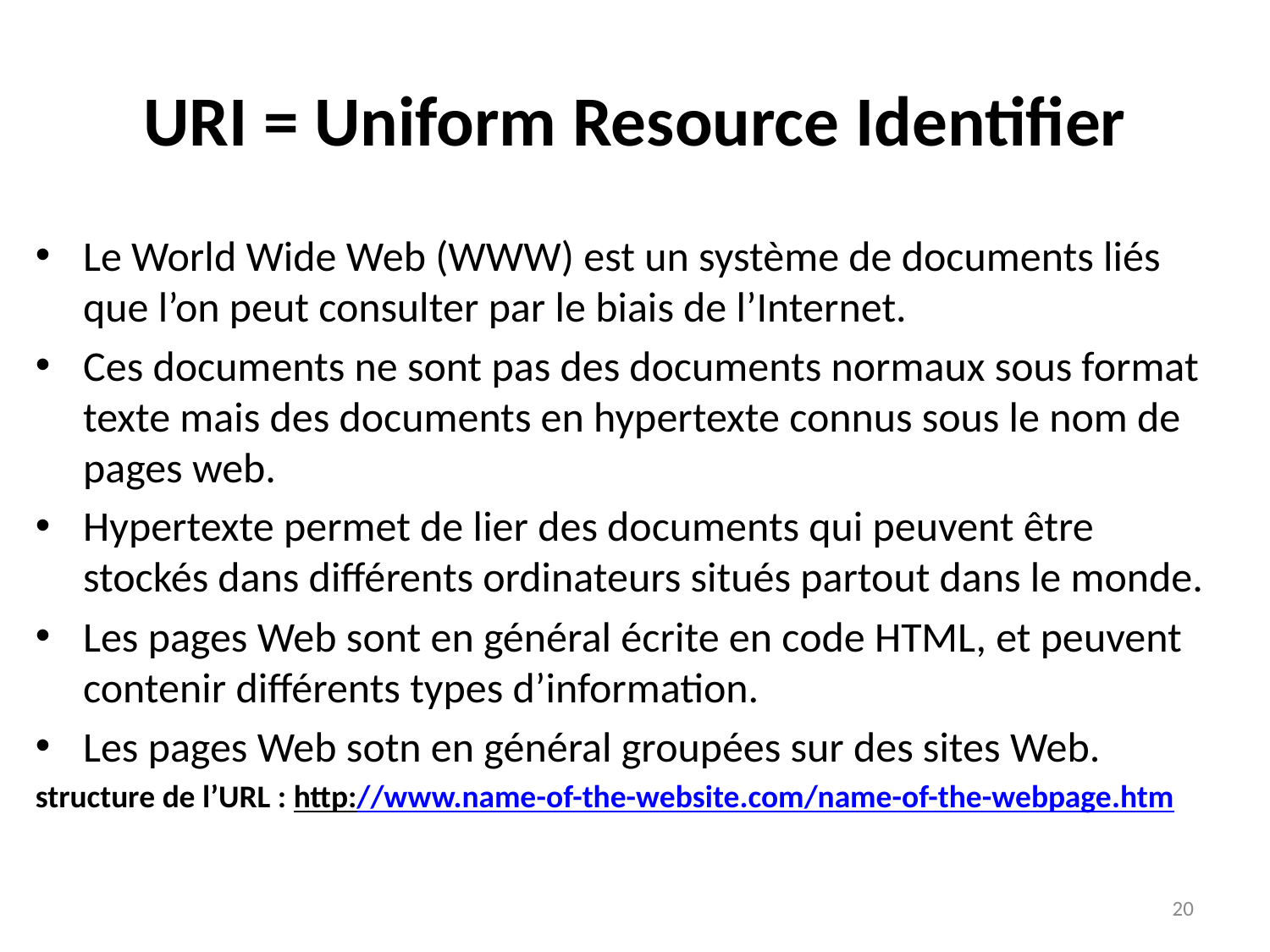

# URI = Uniform Resource Identifier
Le World Wide Web (WWW) est un système de documents liés que l’on peut consulter par le biais de l’Internet.
Ces documents ne sont pas des documents normaux sous format texte mais des documents en hypertexte connus sous le nom de pages web.
Hypertexte permet de lier des documents qui peuvent être stockés dans différents ordinateurs situés partout dans le monde.
Les pages Web sont en général écrite en code HTML, et peuvent contenir différents types d’information.
Les pages Web sotn en général groupées sur des sites Web.
structure de l’URL : http://www.name-of-the-website.com/name-of-the-webpage.htm
20